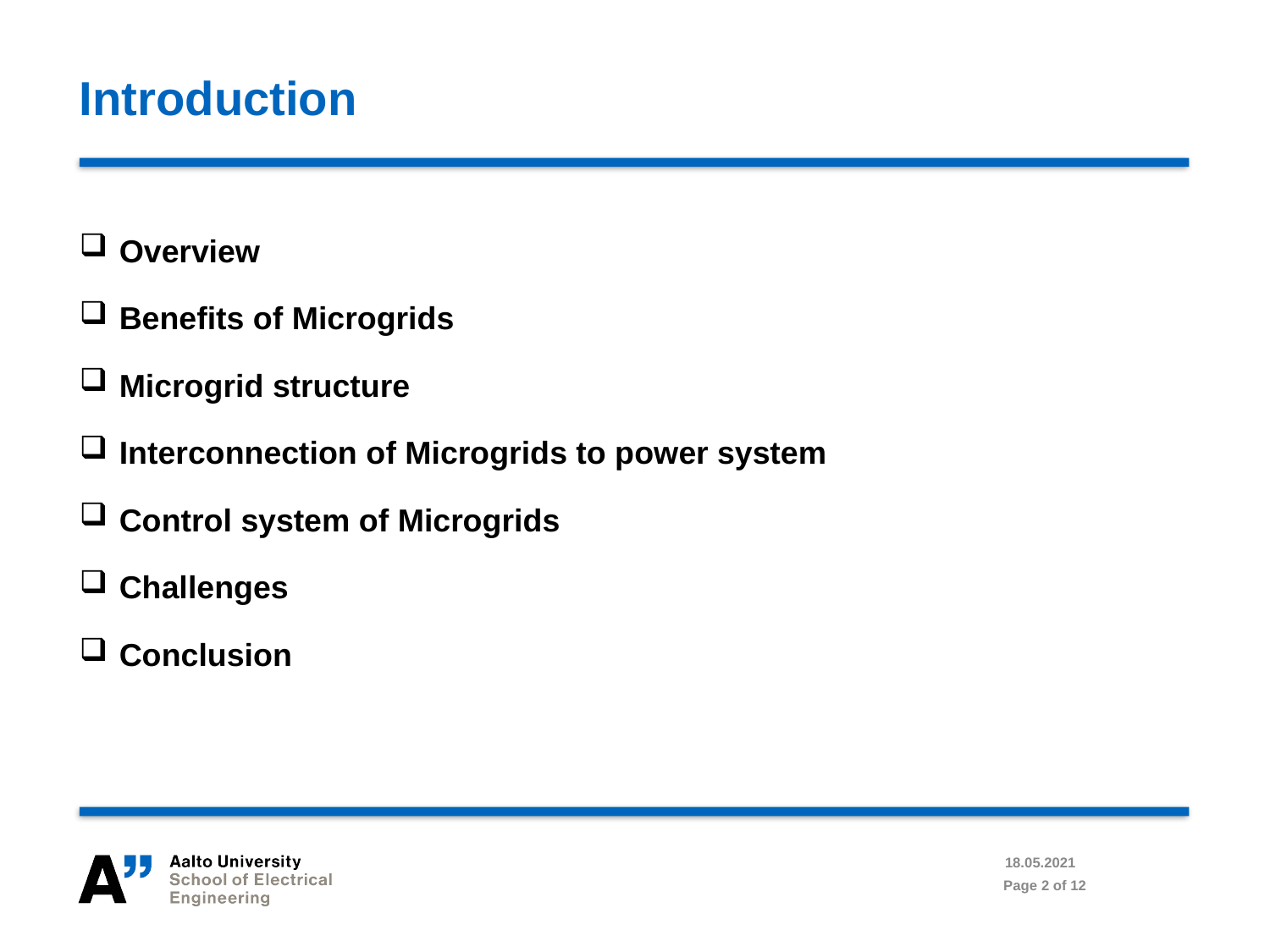

# Introduction
Overview
Benefits of Microgrids
Microgrid structure
Interconnection of Microgrids to power system
Control system of Microgrids
Challenges
Conclusion

18.05.2021
Page 2 of 12